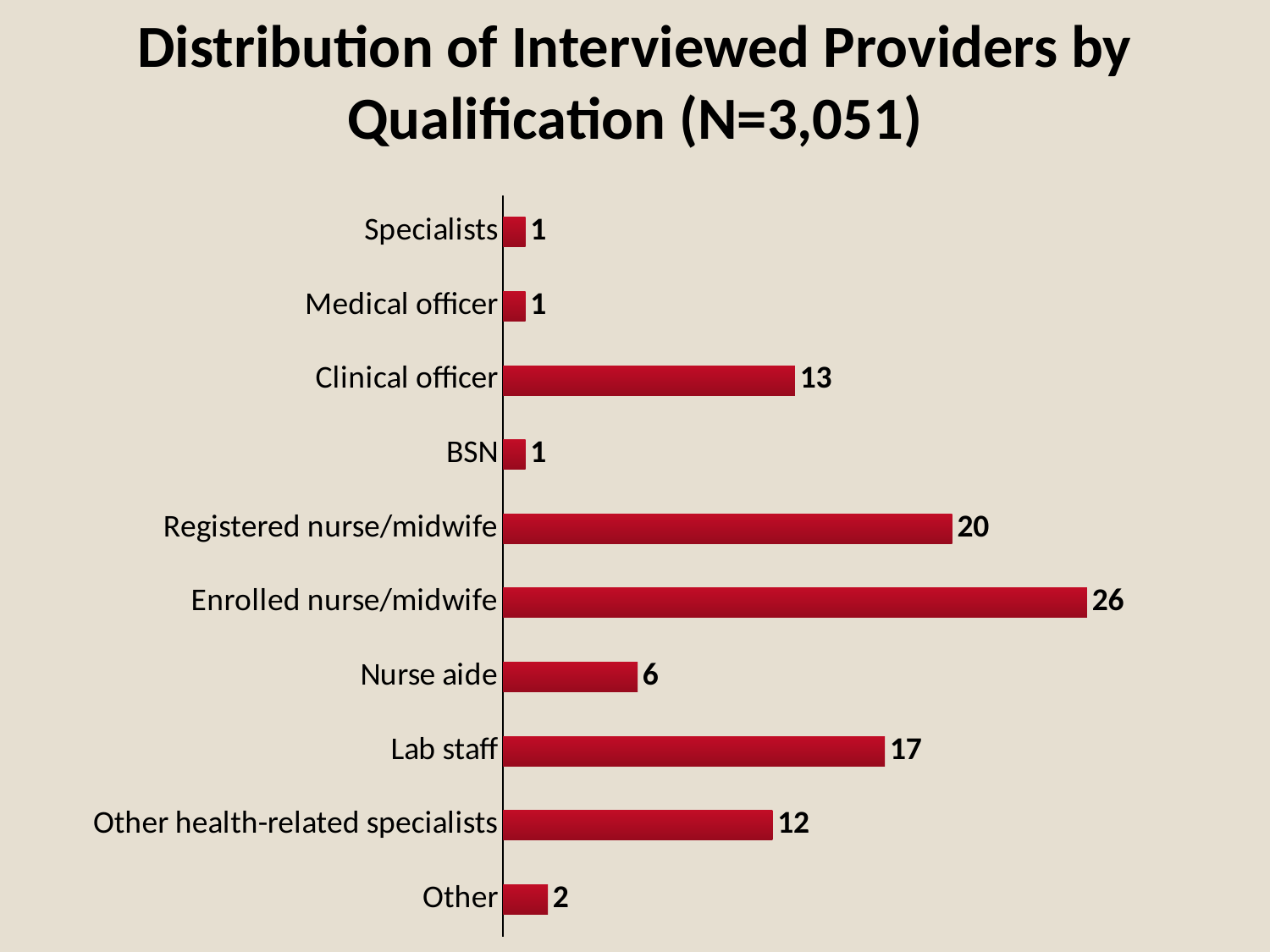

# Distribution of Interviewed Providers by Qualification (N=3,051)

### Chart

| Category | Series 1 |
|---|---|
| Other | 2.0 |
| Other health-related specialists | 12.0 |
| Lab staff | 17.0 |
| Nurse aide | 6.0 |
| Enrolled nurse/midwife | 26.0 |
| Registered nurse/midwife | 20.0 |
| BSN | 1.0 |
| Clinical officer | 13.0 |
| Medical officer | 1.0 |
| Specialists | 1.0 |